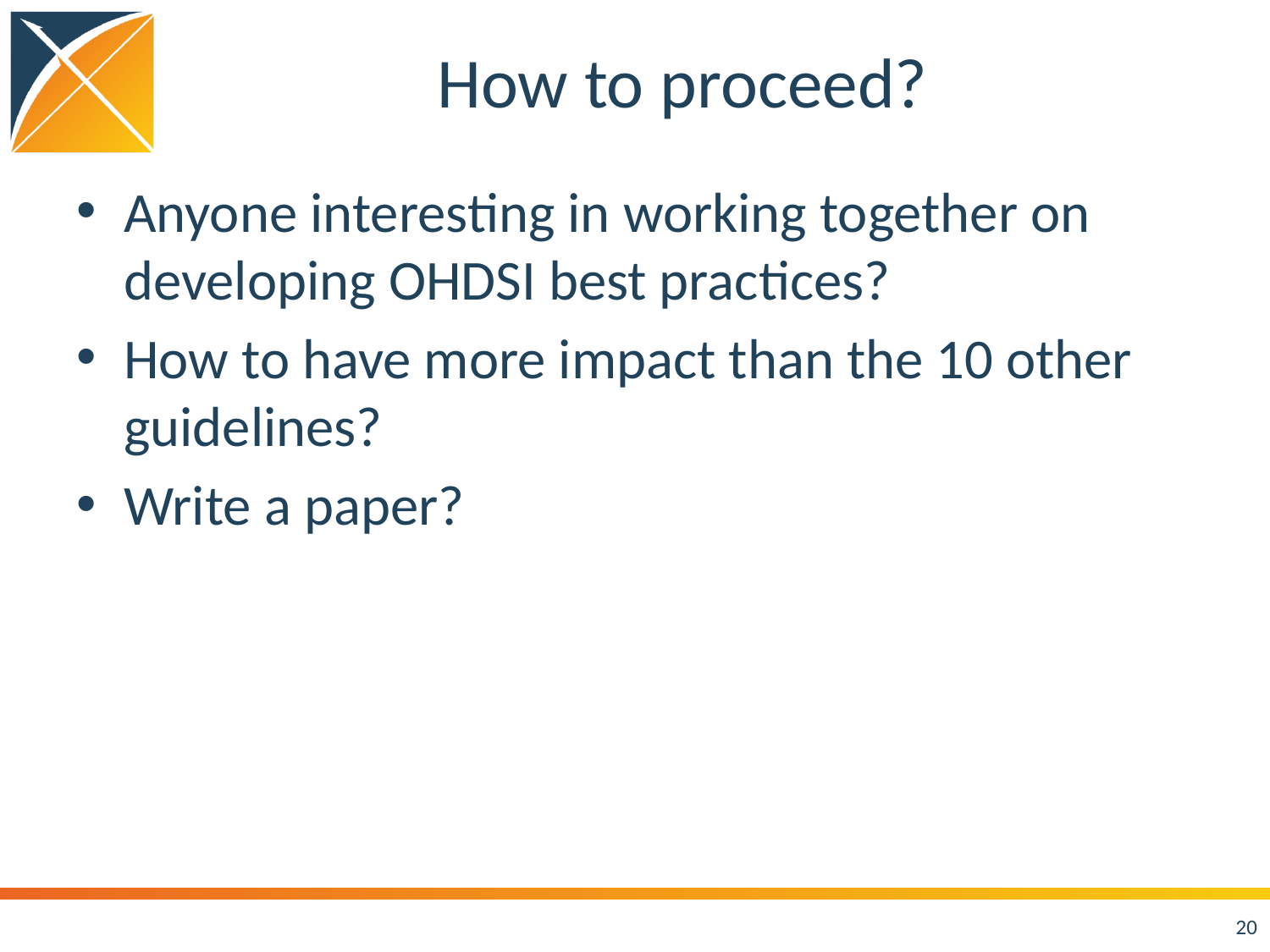

# How to proceed?
Anyone interesting in working together on developing OHDSI best practices?
How to have more impact than the 10 other guidelines?
Write a paper?
20